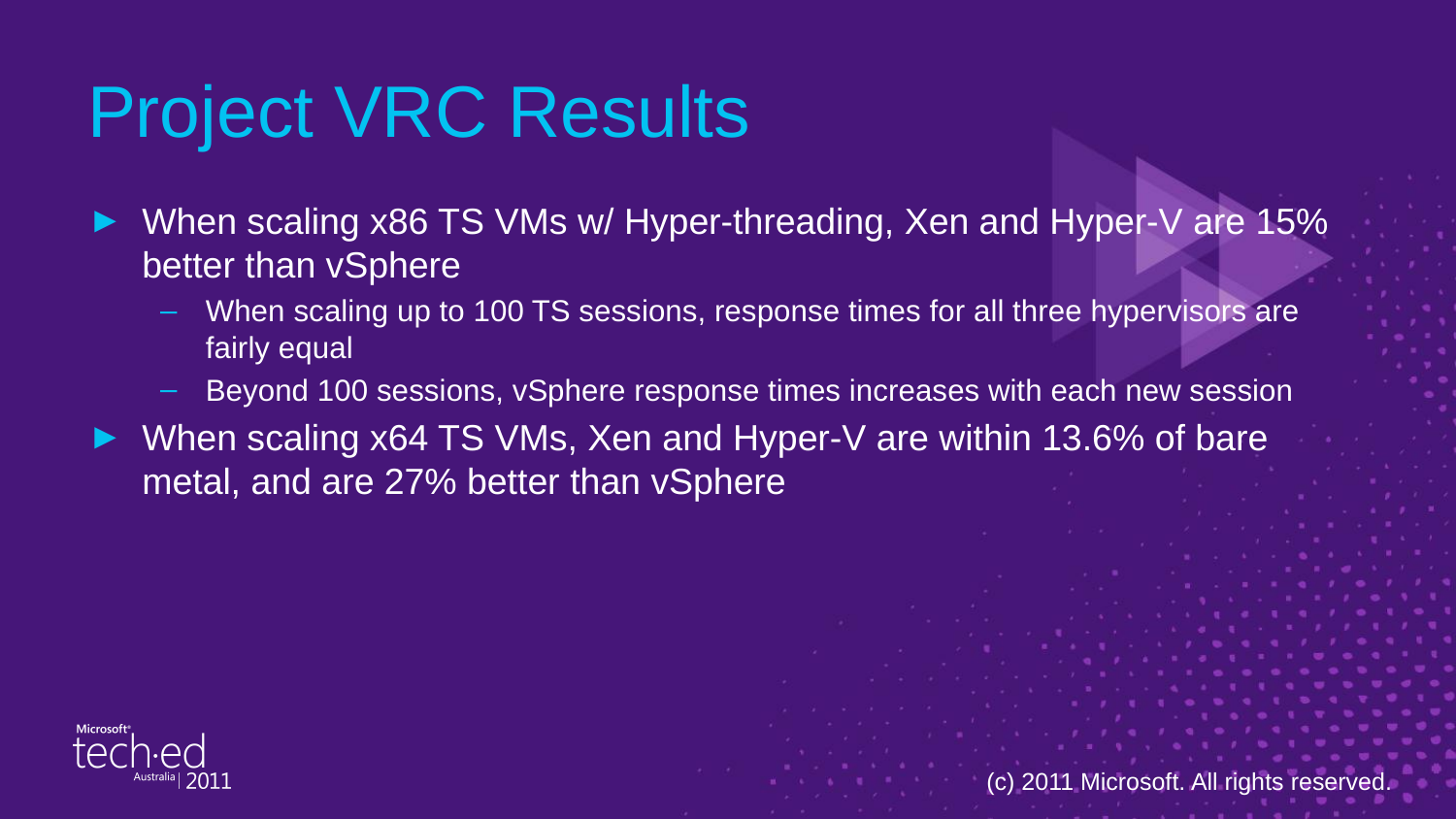

# Project VRC Results
When scaling x86 TS VMs w/ Hyper-threading, Xen and Hyper-V are 15% better than vSphere
When scaling up to 100 TS sessions, response times for all three hypervisors are fairly equal
Beyond 100 sessions, vSphere response times increases with each new session
When scaling x64 TS VMs, Xen and Hyper-V are within 13.6% of bare metal, and are 27% better than vSphere

(c) 2011 Microsoft. All rights reserved.